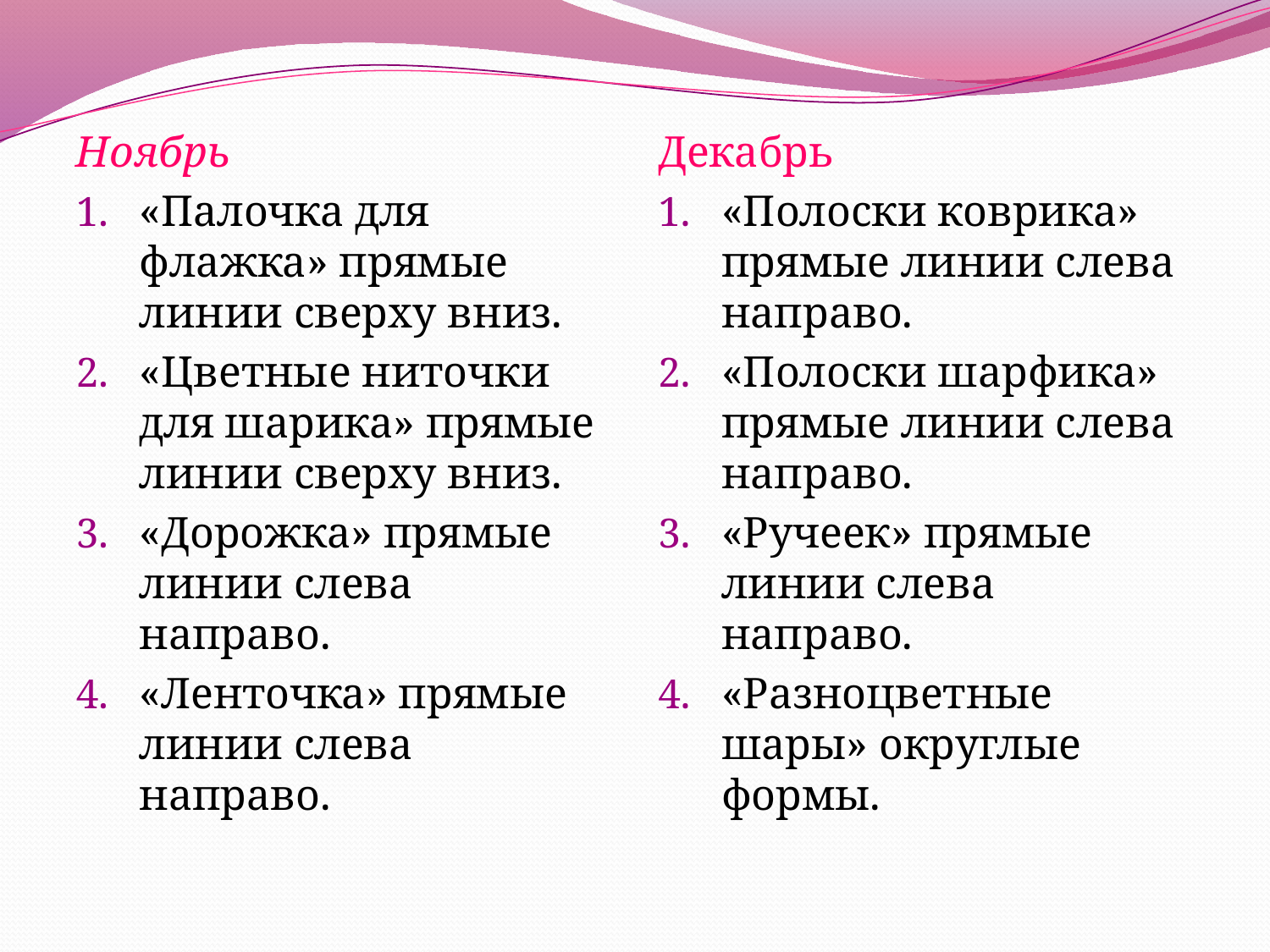

Ноябрь
«Палочка для флажка» прямые линии сверху вниз.
«Цветные ниточки для шарика» прямые линии сверху вниз.
«Дорожка» прямые линии слева направо.
«Ленточка» прямые линии слева направо.

Декабрь
«Полоски коврика» прямые линии слева направо.
«Полоски шарфика» прямые линии слева направо.
«Ручеек» прямые линии слева направо.
«Разноцветные шары» округлые формы.